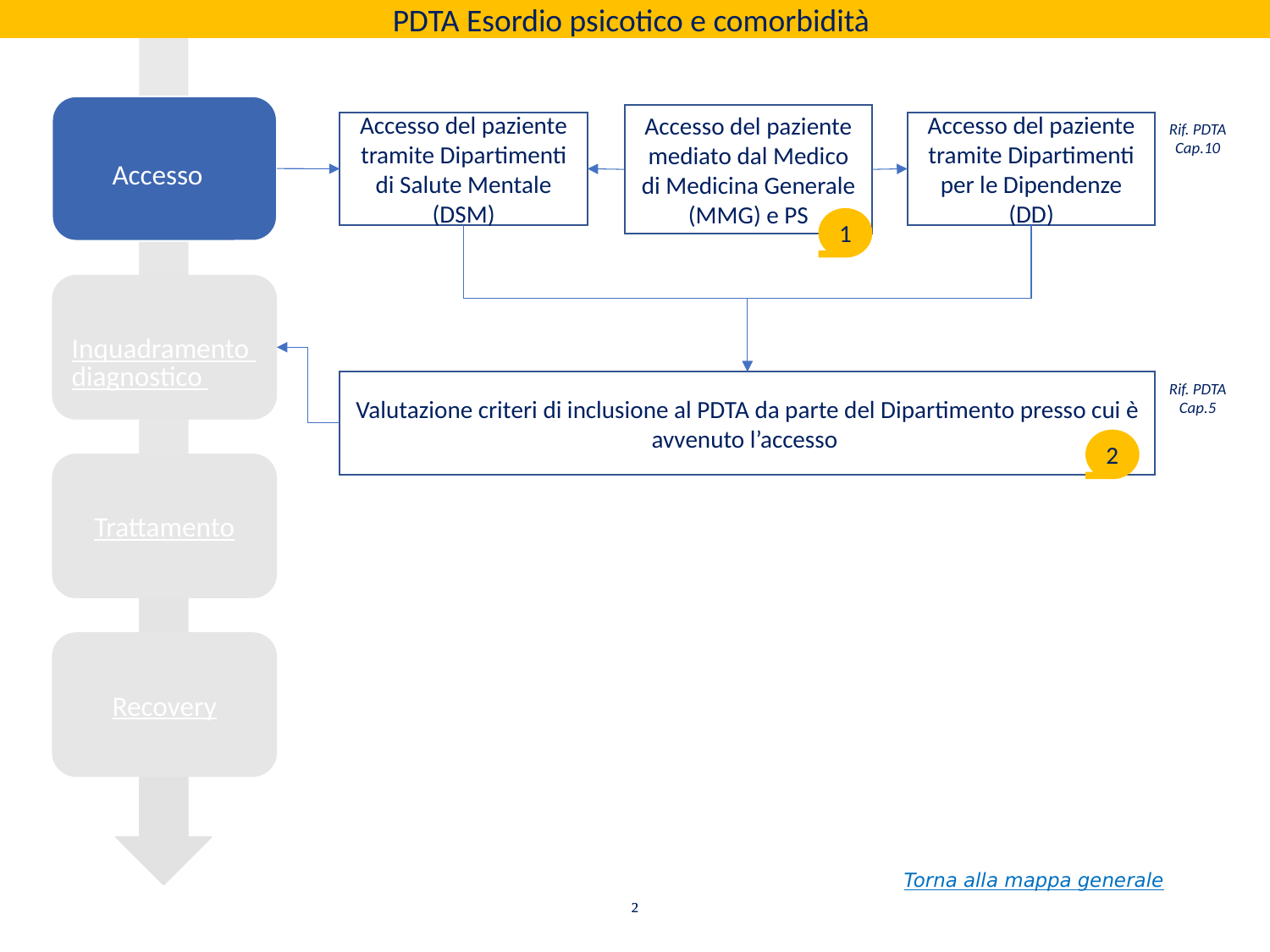

PDTA Esordio psicotico e comorbidità

Accesso
Accesso del paziente mediato dal Medico di Medicina Generale (MMG) e PS
Accesso del paziente tramite Dipartimenti di Salute Mentale (DSM)
Accesso del paziente tramite Dipartimenti per le Dipendenze (DD)
Rif. PDTA Cap.10
1
Inquadramento diagnostico
Valutazione criteri di inclusione al PDTA da parte del Dipartimento presso cui è avvenuto l’accesso
Rif. PDTA Cap.5
2
Trattamento
Recovery
Torna alla mappa generale